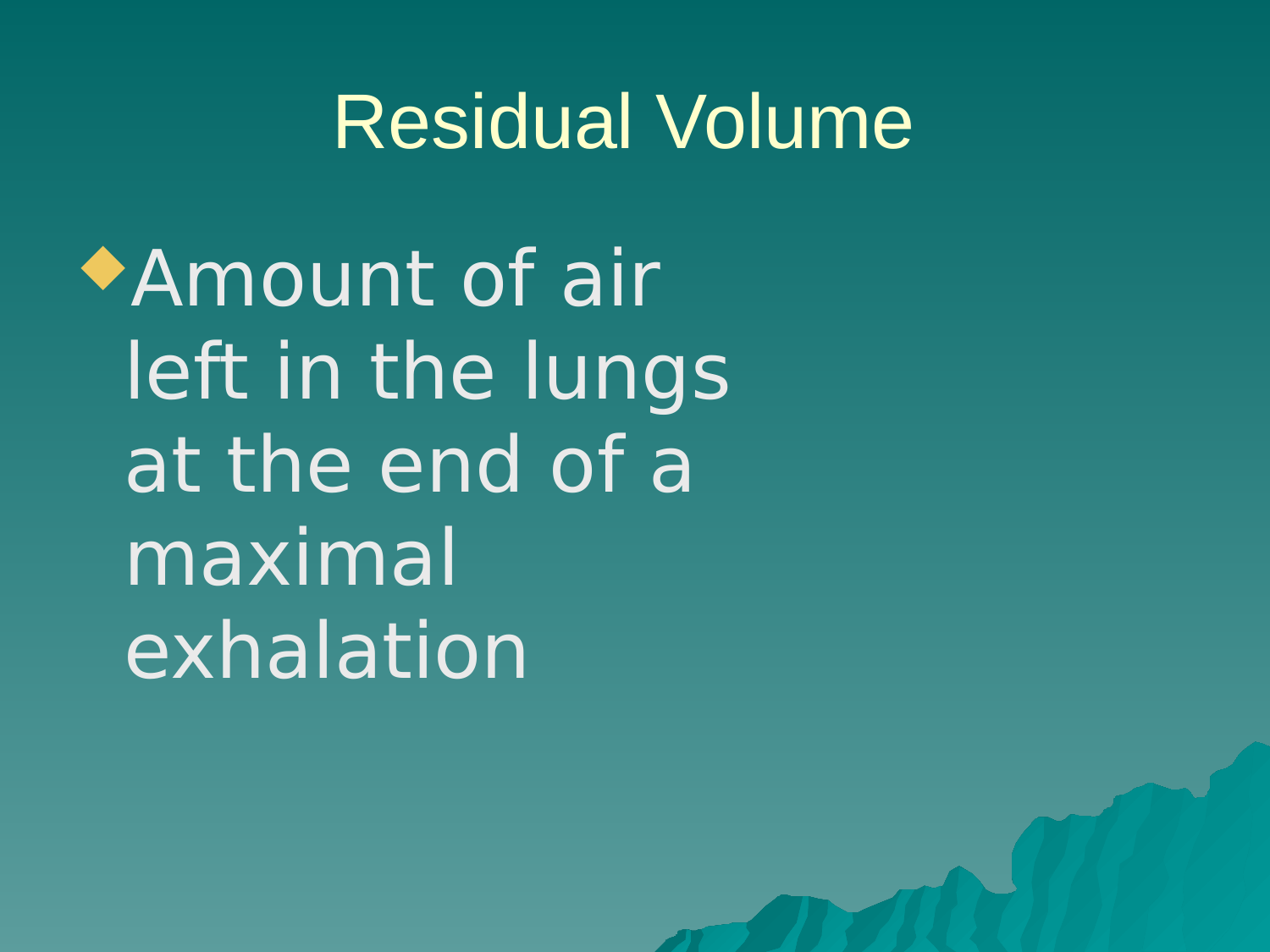

# Residual Volume
Amount of air left in the lungs at the end of a maximal exhalation